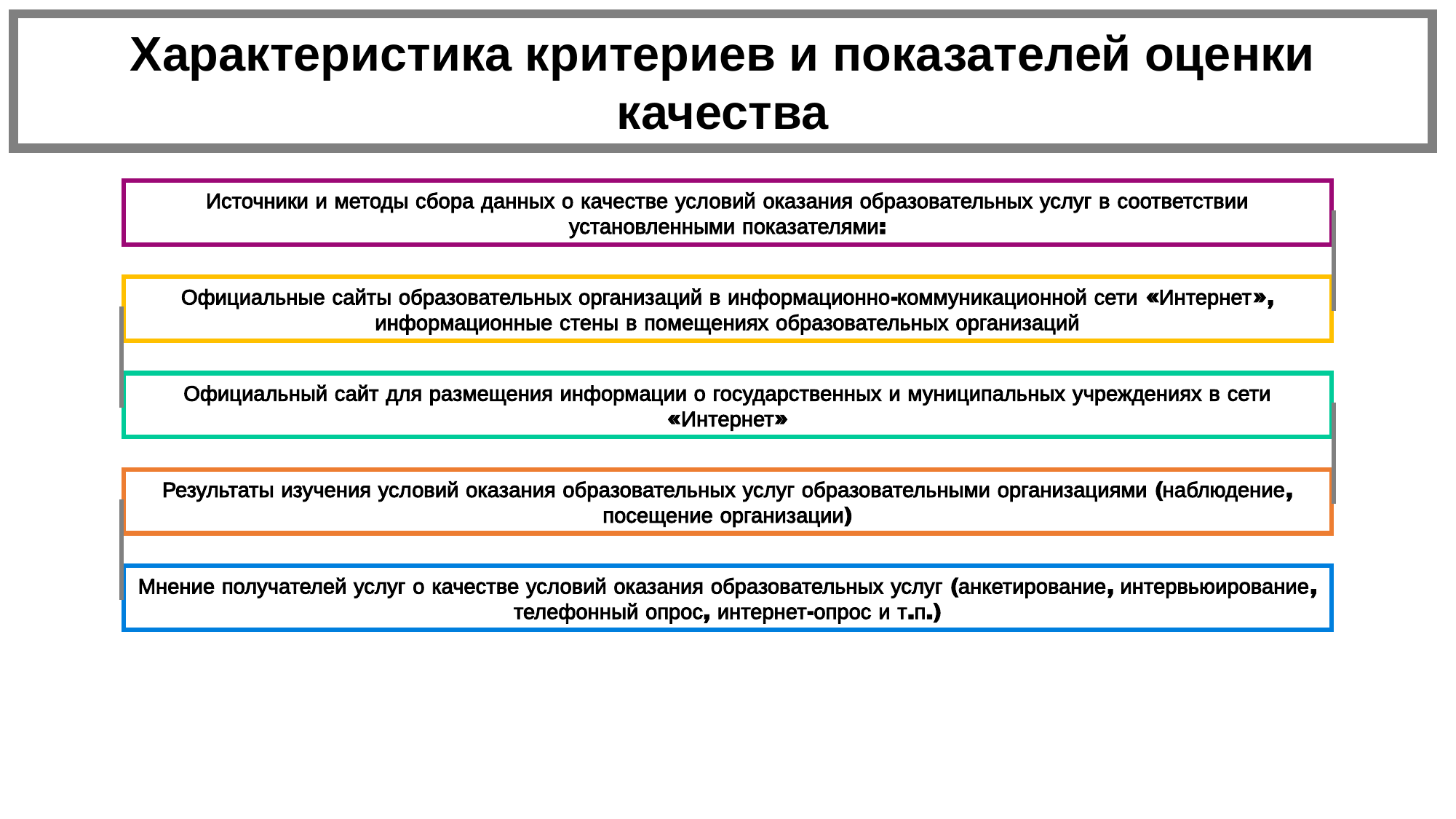

Характеристика критериев и показателей оценки качества
Источники и методы сбора данных о качестве условий оказания образовательных услуг в соответствии установленными показателями:
Официальные сайты образовательных организаций в информационно-коммуникационной сети «Интернет», информационные стены в помещениях образовательных организаций
Официальный сайт для размещения информации о государственных и муниципальных учреждениях в сети «Интернет»
Результаты изучения условий оказания образовательных услуг образовательными организациями (наблюдение, посещение организации)
Мнение получателей услуг о качестве условий оказания образовательных услуг (анкетирование, интервьюирование, телефонный опрос, интернет-опрос и т.п.)